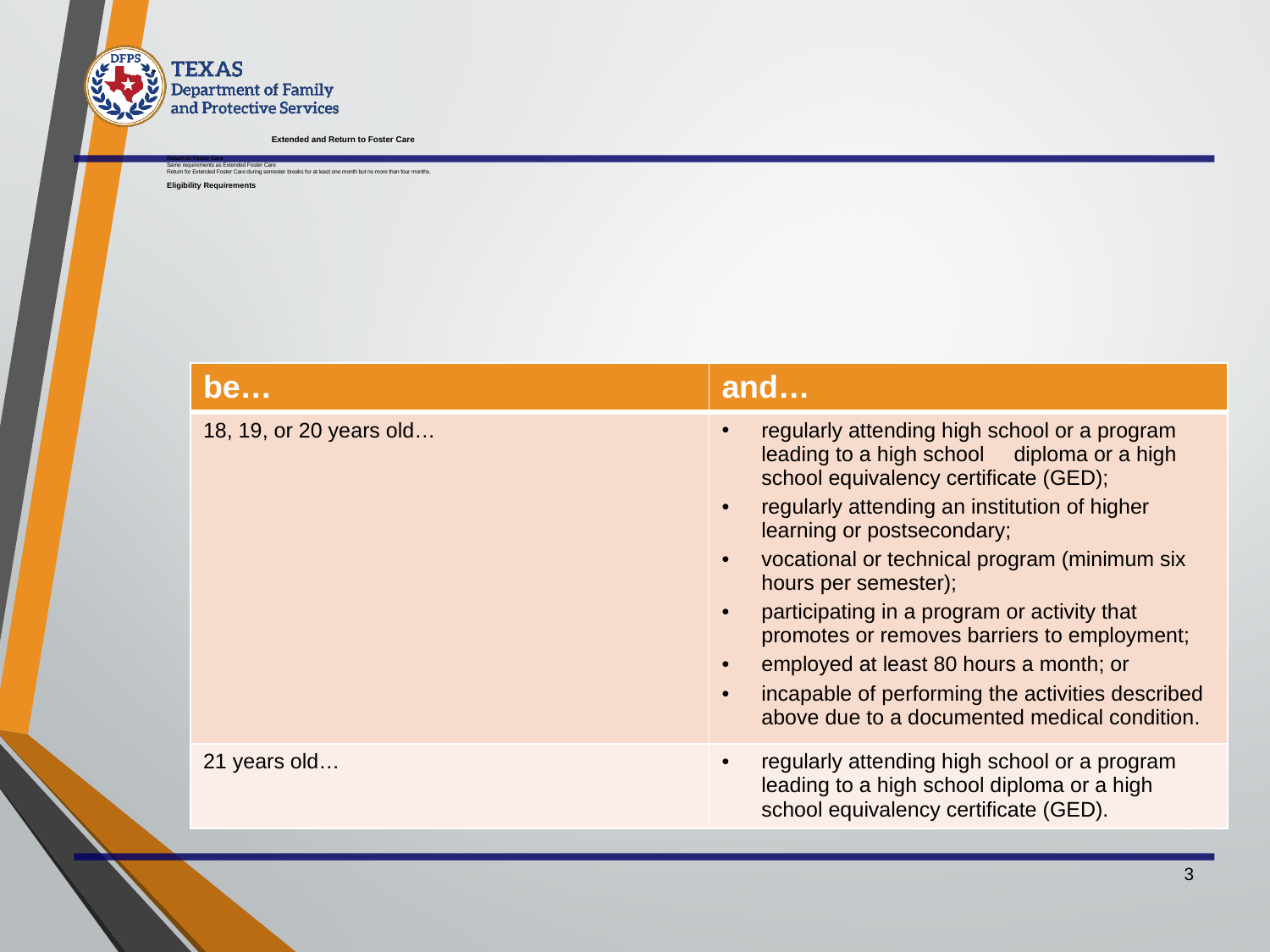

# Extended and Return to Foster Care Return to Foster Care Same requirements as Extended Foster Care Return for Extended Foster Care during semester breaks for at least one month but no more than four months. Eligibility Requirements
| be… | and… |
| --- | --- |
| 18, 19, or 20 years old… | regularly attending high school or a program leading to a high school diploma or a high school equivalency certificate (GED); regularly attending an institution of higher learning or postsecondary; vocational or technical program (minimum six hours per semester); participating in a program or activity that promotes or removes barriers to employment; employed at least 80 hours a month; or incapable of performing the activities described above due to a documented medical condition. |
| 21 years old… | regularly attending high school or a program leading to a high school diploma or a high school equivalency certificate (GED). |
3